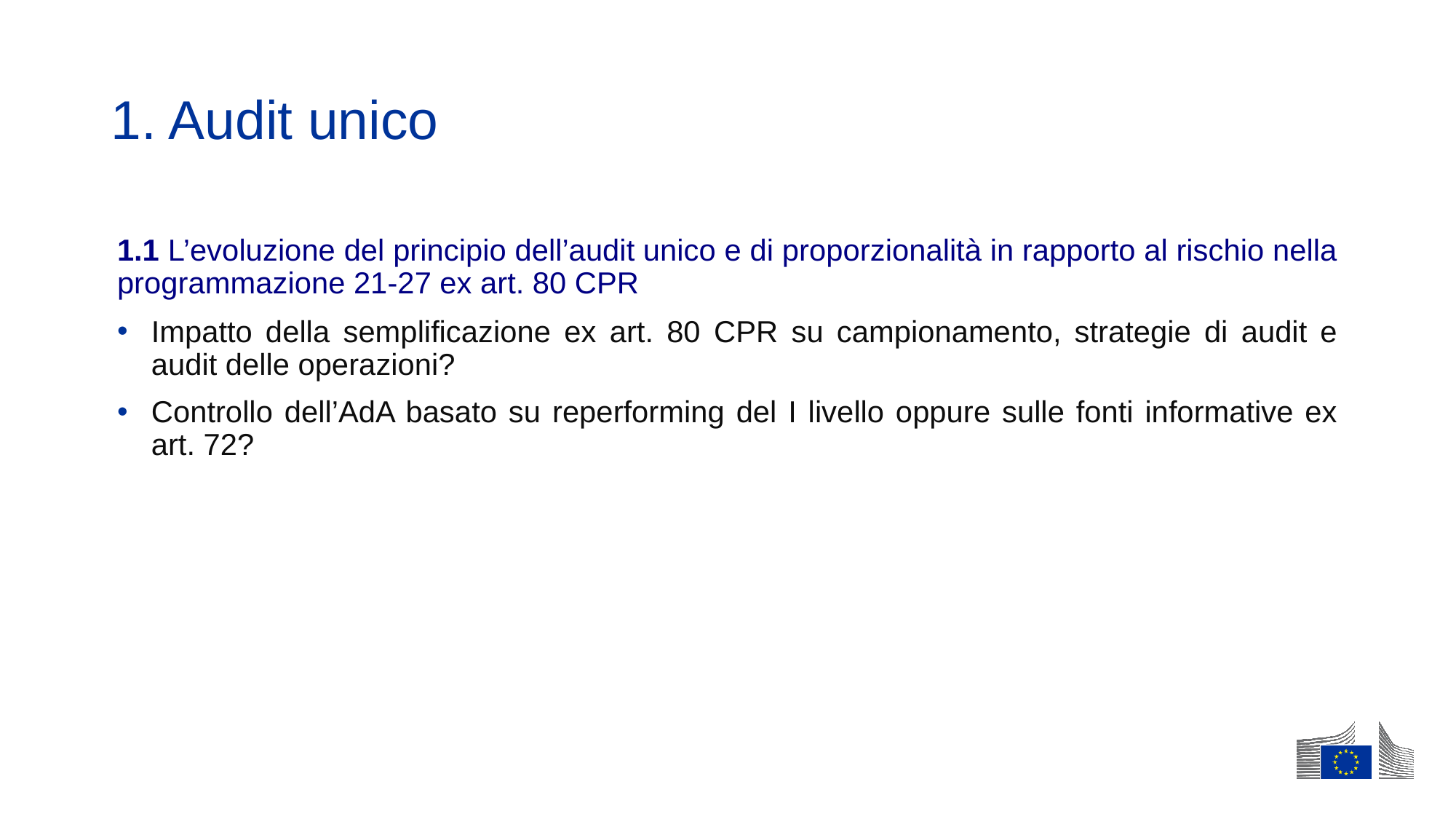

# 1. Audit unico
1.1 L’evoluzione del principio dell’audit unico e di proporzionalità in rapporto al rischio nella programmazione 21-27 ex art. 80 CPR
Impatto della semplificazione ex art. 80 CPR su campionamento, strategie di audit e audit delle operazioni?
Controllo dell’AdA basato su reperforming del I livello oppure sulle fonti informative ex art. 72?